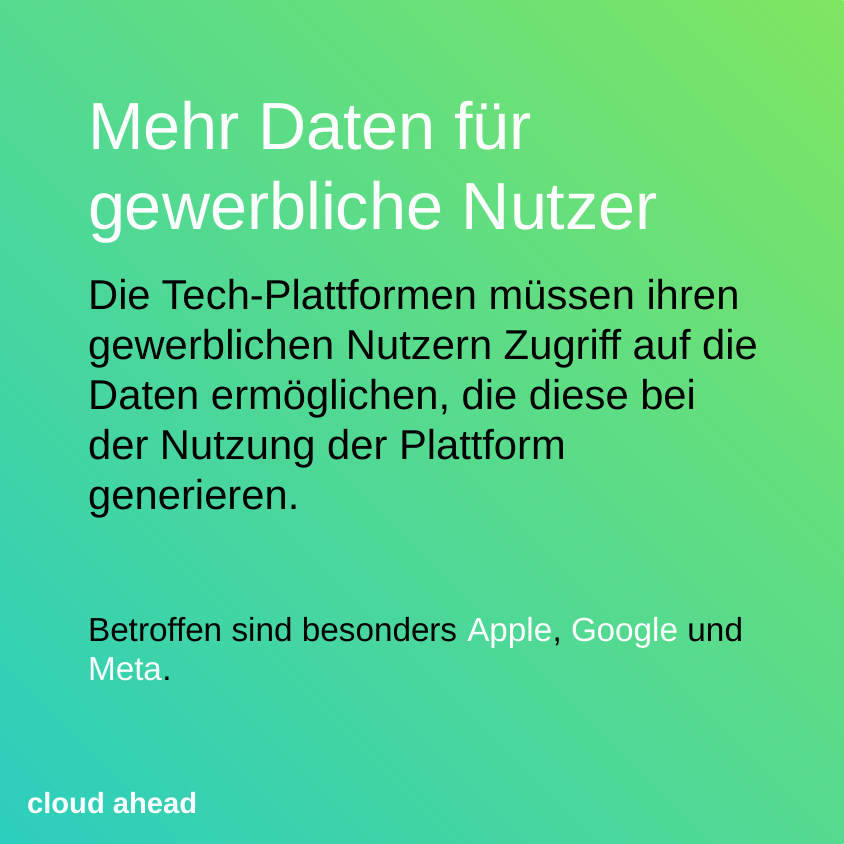

Mehr Daten für gewerbliche Nutzer
Die Tech-Plattformen müssen ihren gewerblichen Nutzern Zugriff auf die Daten ermöglichen, die diese bei der Nutzung der Plattform generieren.

Betroffen sind besonders Apple, Google und Meta.